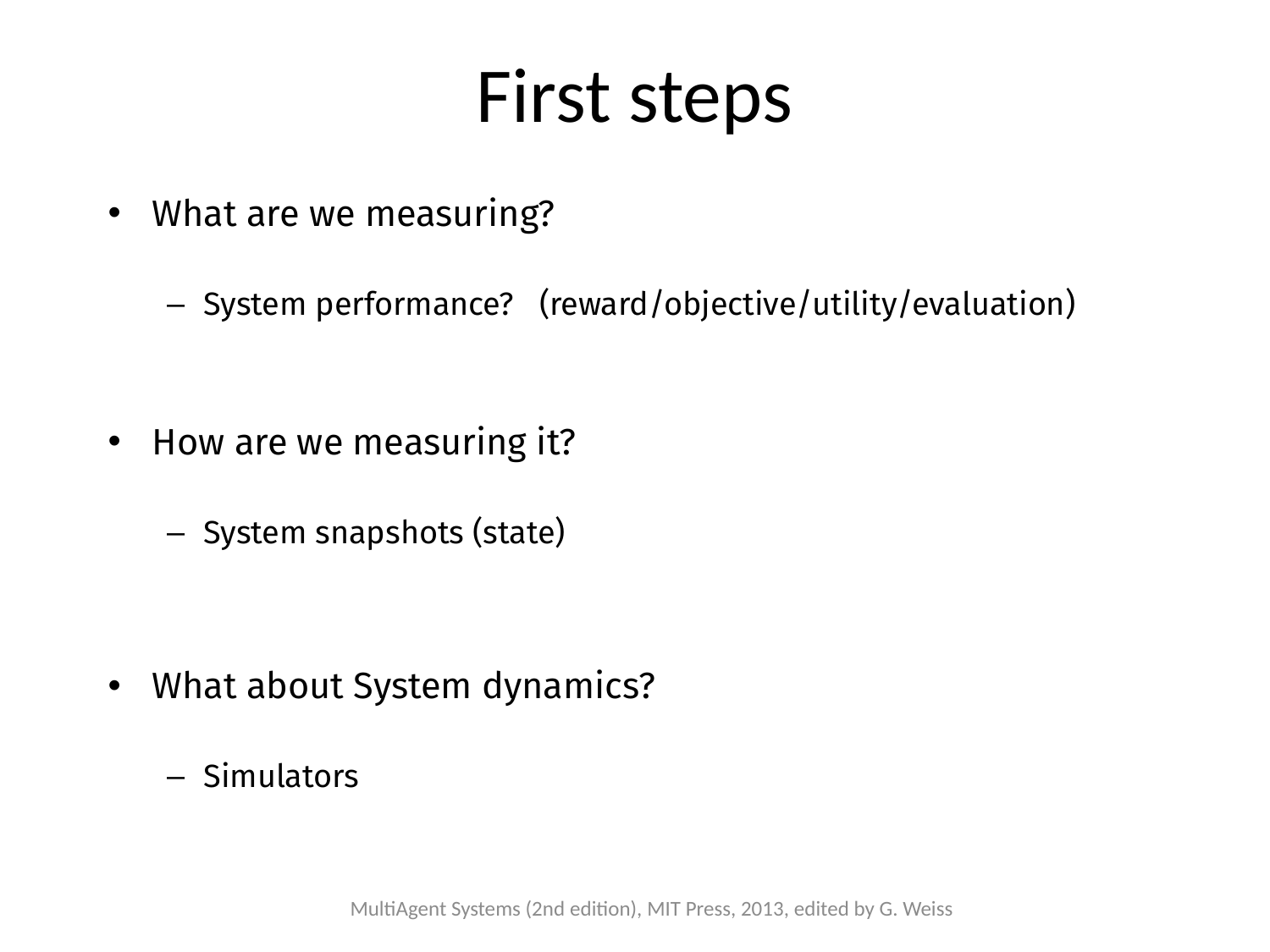

# First steps

What are we measuring?

System performance?   (reward/objective/utility/evaluation)

How are we measuring it?

System snapshots (state)

What about System dynamics?

Simulators

MultiAgent Systems (2nd edition), MIT Press, 2013, edited by G. Weiss